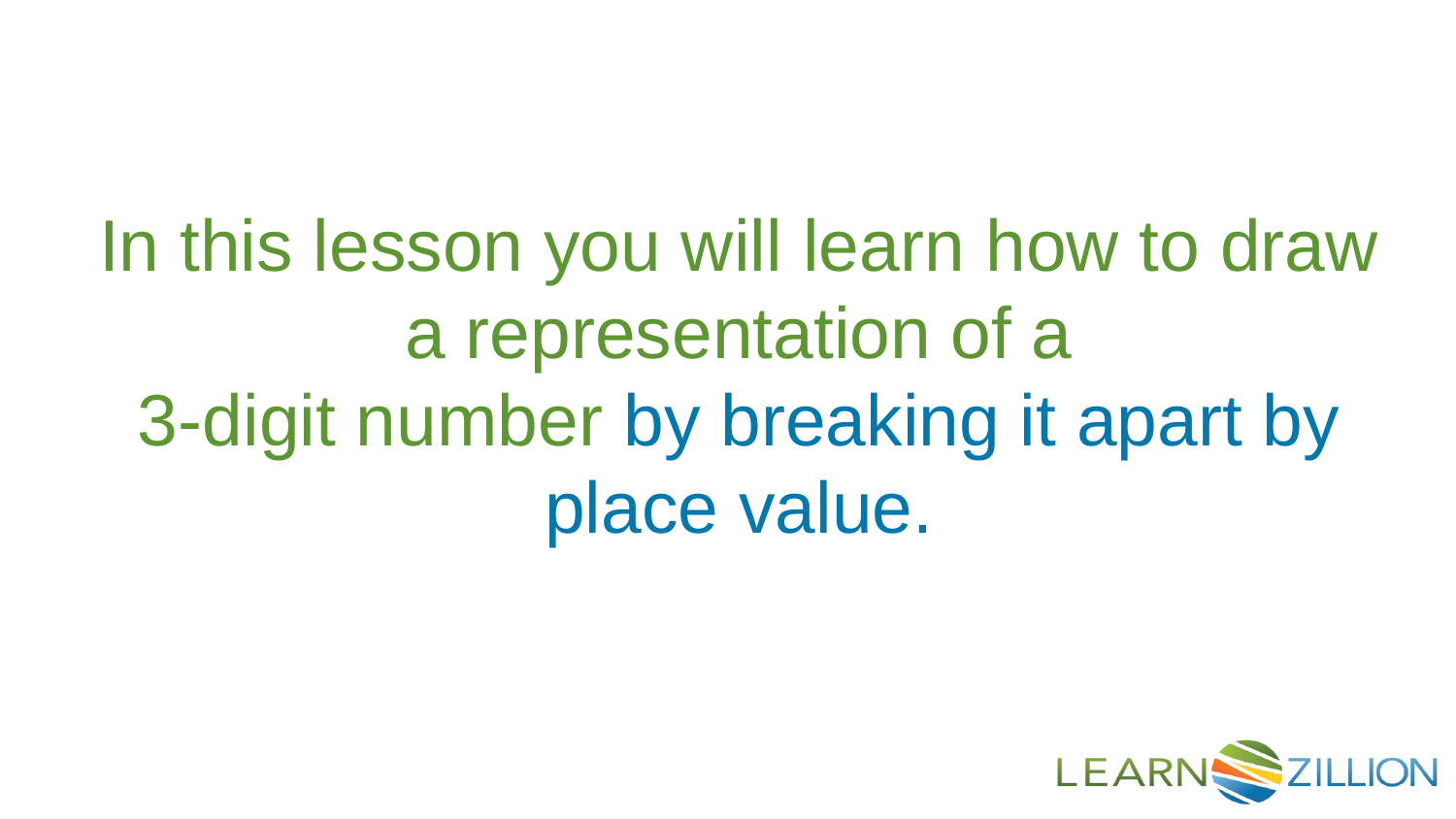

In this lesson you will learn how to draw a representation of a
3-digit number by breaking it apart by place value.